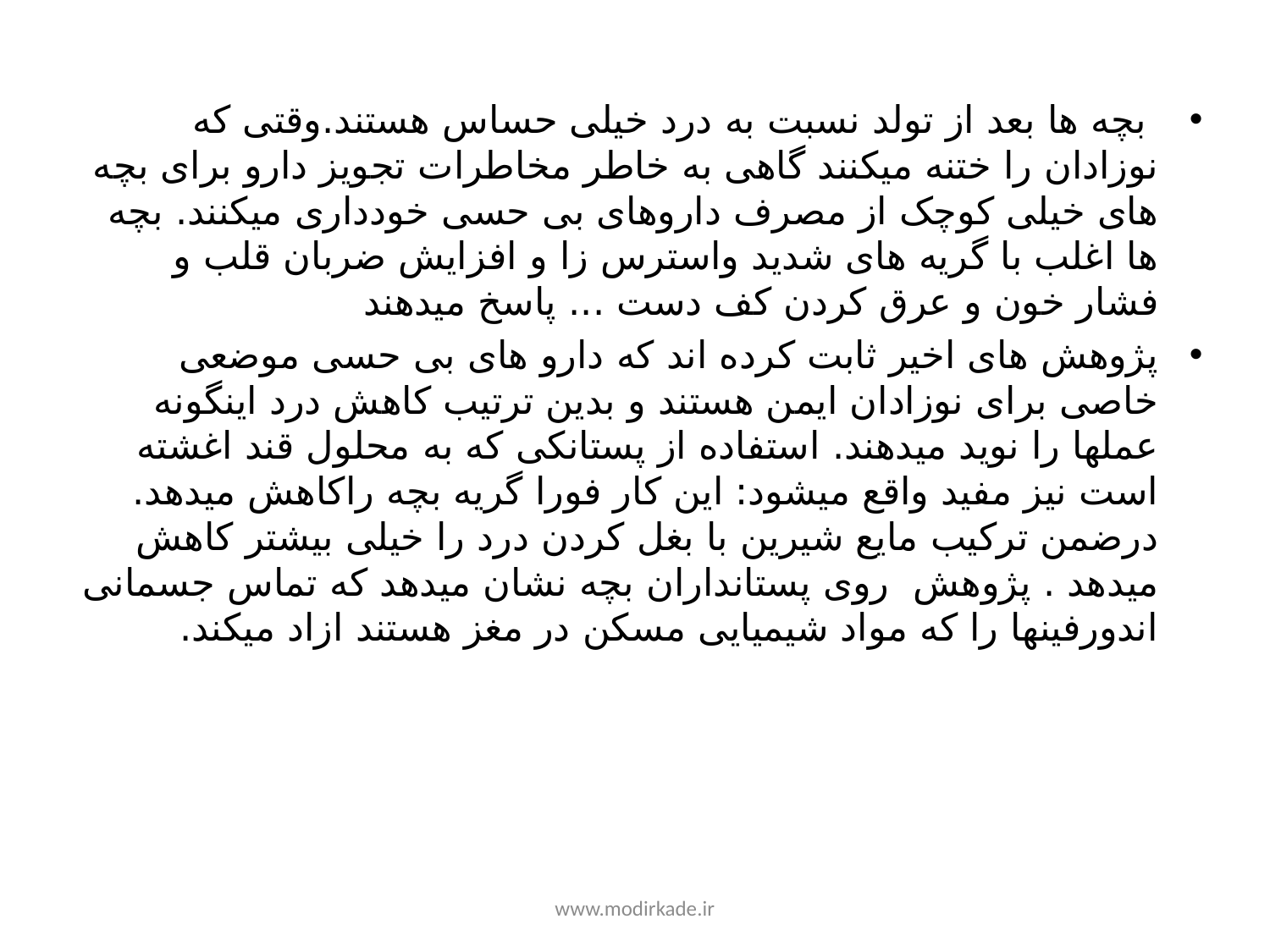

بچه ها بعد از تولد نسبت به درد خیلی حساس هستند.وقتی که نوزادان را ختنه میکنند گاهی به خاطر مخاطرات تجویز دارو برای بچه های خیلی کوچک از مصرف داروهای بی حسی خودداری میکنند. بچه ها اغلب با گریه های شدید واسترس زا و افزایش ضربان قلب و فشار خون و عرق کردن کف دست ... پاسخ میدهند
پژوهش های اخیر ثابت کرده اند که دارو های بی حسی موضعی خاصی برای نوزادان ایمن هستند و بدین ترتیب کاهش درد اینگونه عملها را نوید میدهند. استفاده از پستانکی که به محلول قند اغشته است نیز مفید واقع میشود: این کار فورا گریه بچه راکاهش میدهد. درضمن ترکیب مایع شیرین با بغل کردن درد را خیلی بیشتر کاهش میدهد . پژوهش  روی پستانداران بچه نشان میدهد که تماس جسمانی اندورفینها را که مواد شیمیایی مسکن در مغز هستند ازاد میکند.

www.modirkade.ir